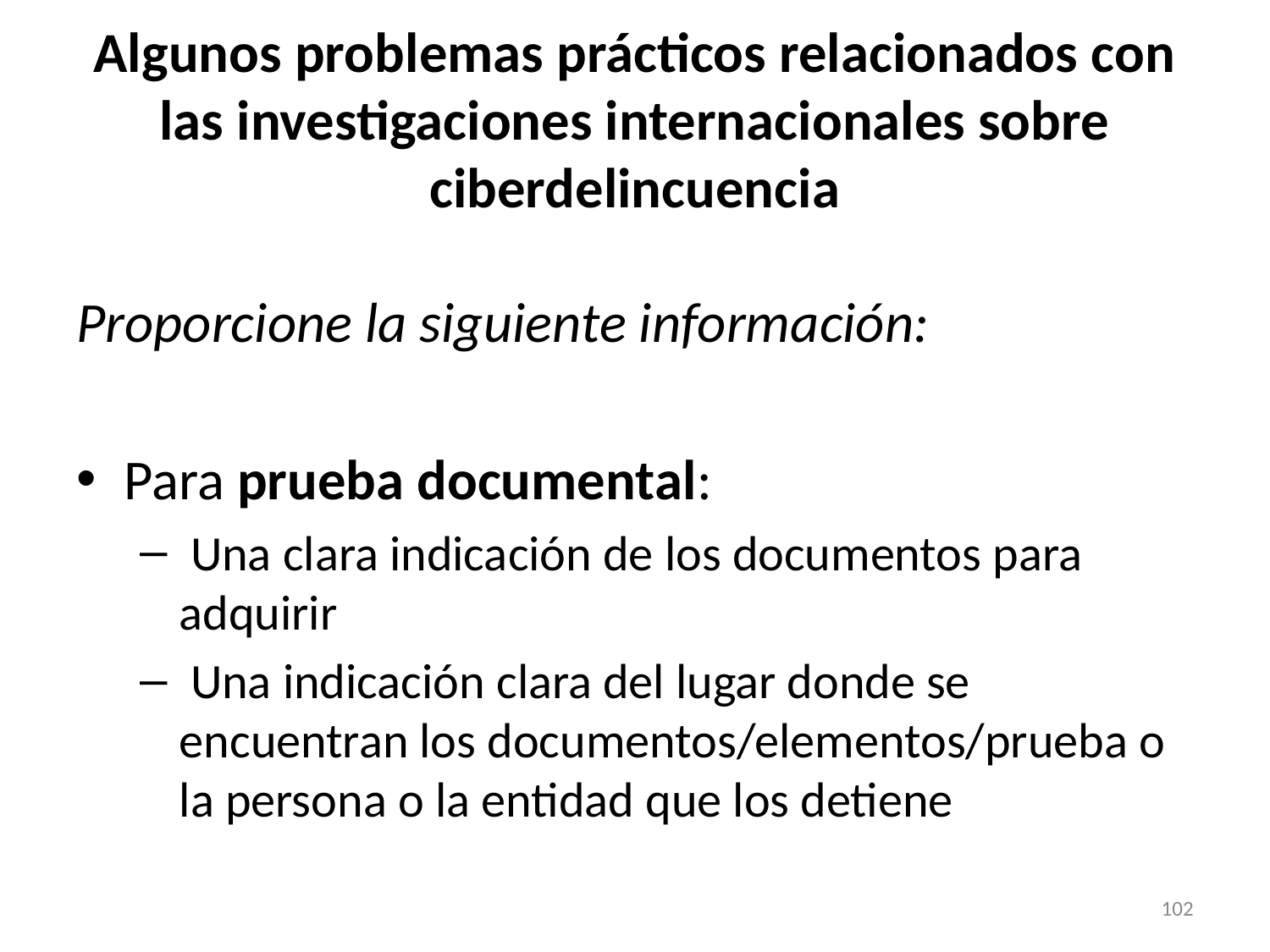

# Algunos problemas prácticos relacionados con las investigaciones internacionales sobre ciberdelincuencia
Proporcione la siguiente información:

Para prueba documental:
 Una clara indicación de los documentos para adquirir
 Una indicación clara del lugar donde se encuentran los documentos/elementos/prueba o la persona o la entidad que los detiene

102